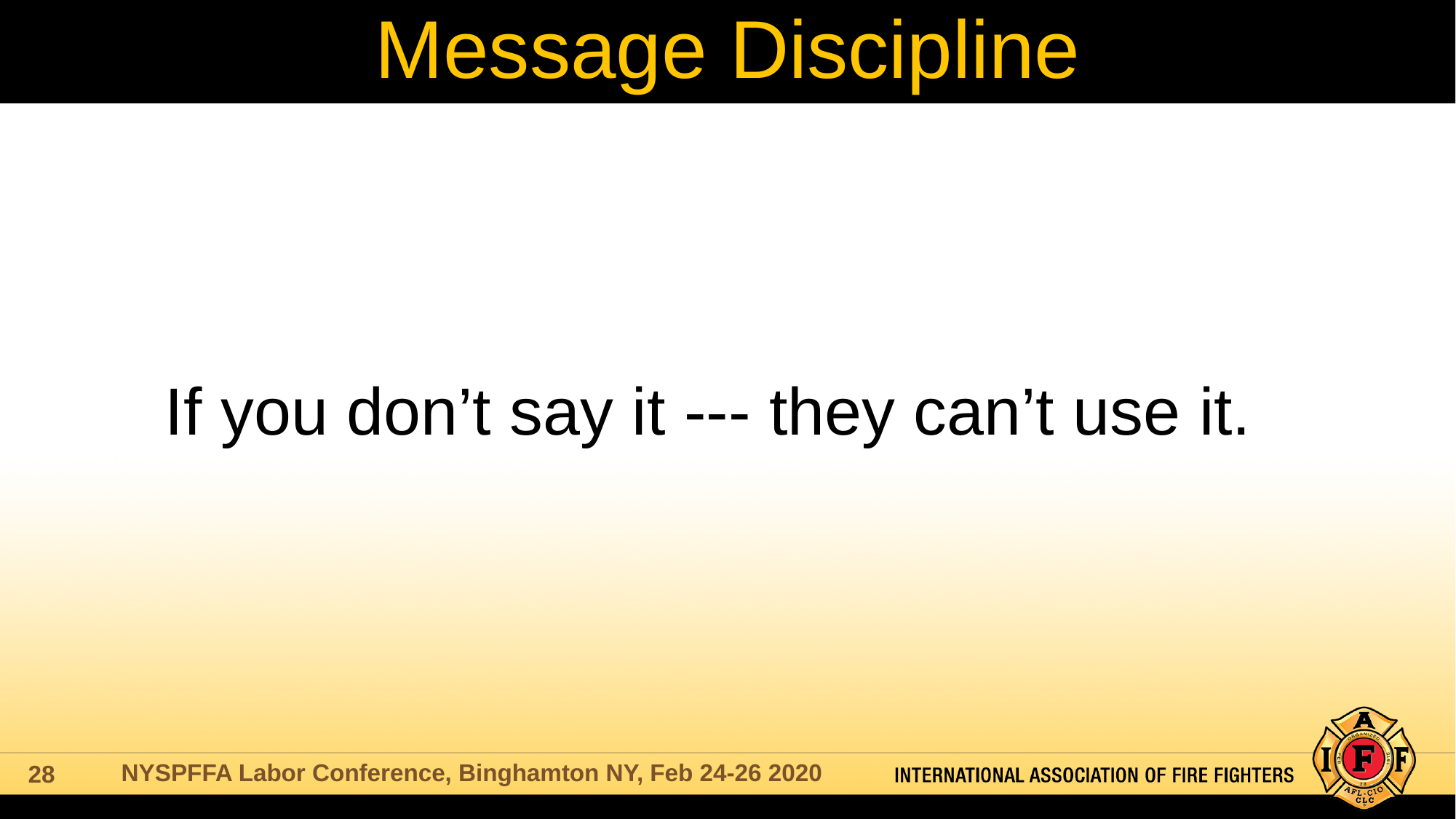

# Message Discipline
If you don’t say it --- they can’t use it.
NYSPFFA Labor Conference, Binghamton NY, Feb 24-26 2020